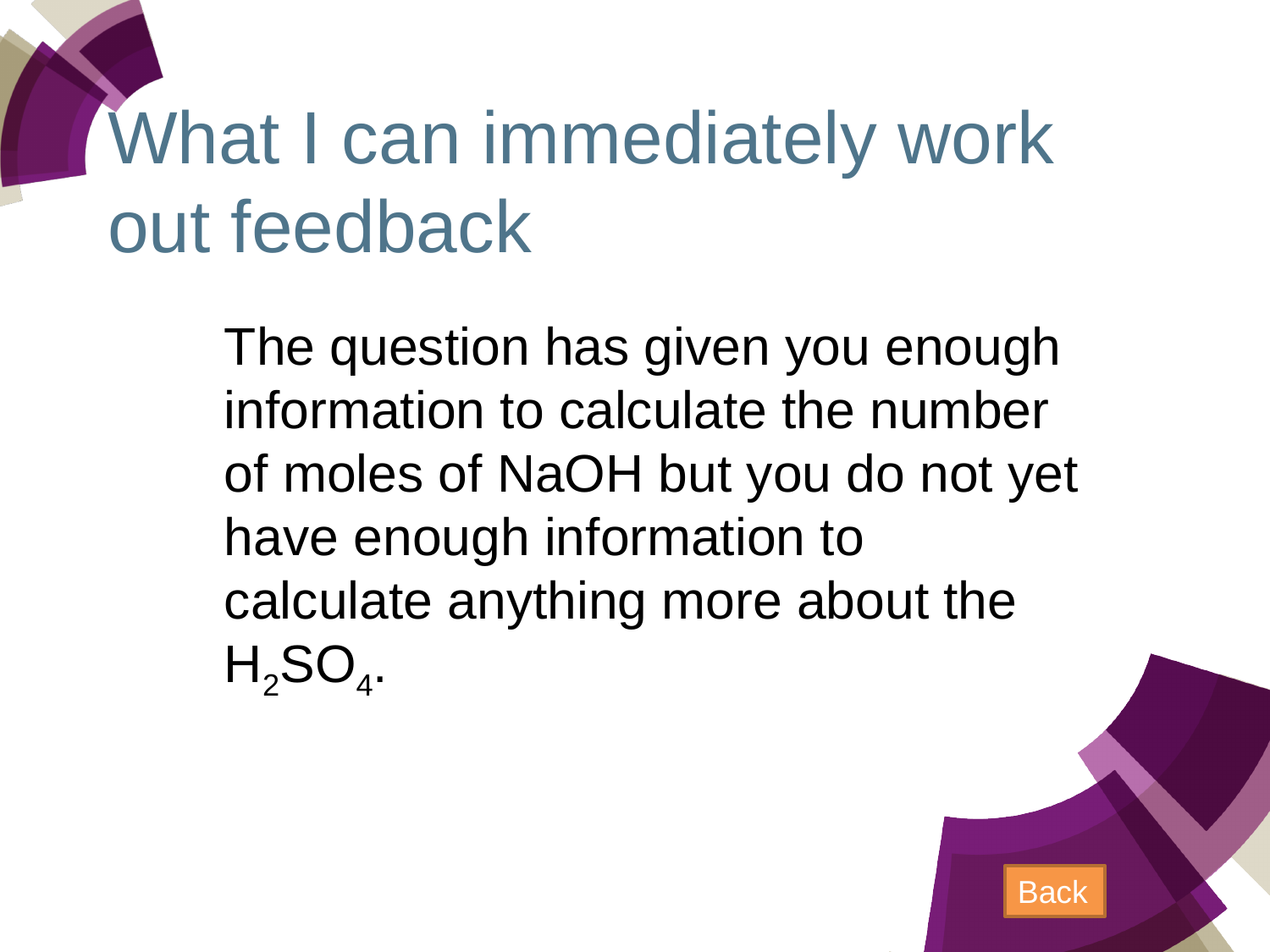

# What I can immediately work out feedback
The question has given you enough information to calculate the number of moles of NaOH but you do not yet have enough information to calculate anything more about the H2SO4.
Question 2. An impure sample of zinc powder with a mass of 5.84 g was reacted with hydrochloric acid until the reaction was complete. The hydrogen gas produced had a volume of 1.53 dm3. Calculate the percentage purity of the zinc.
(assume 1 mol of gas occupies 24 dm3 under the conditions used for the reaction)
Back